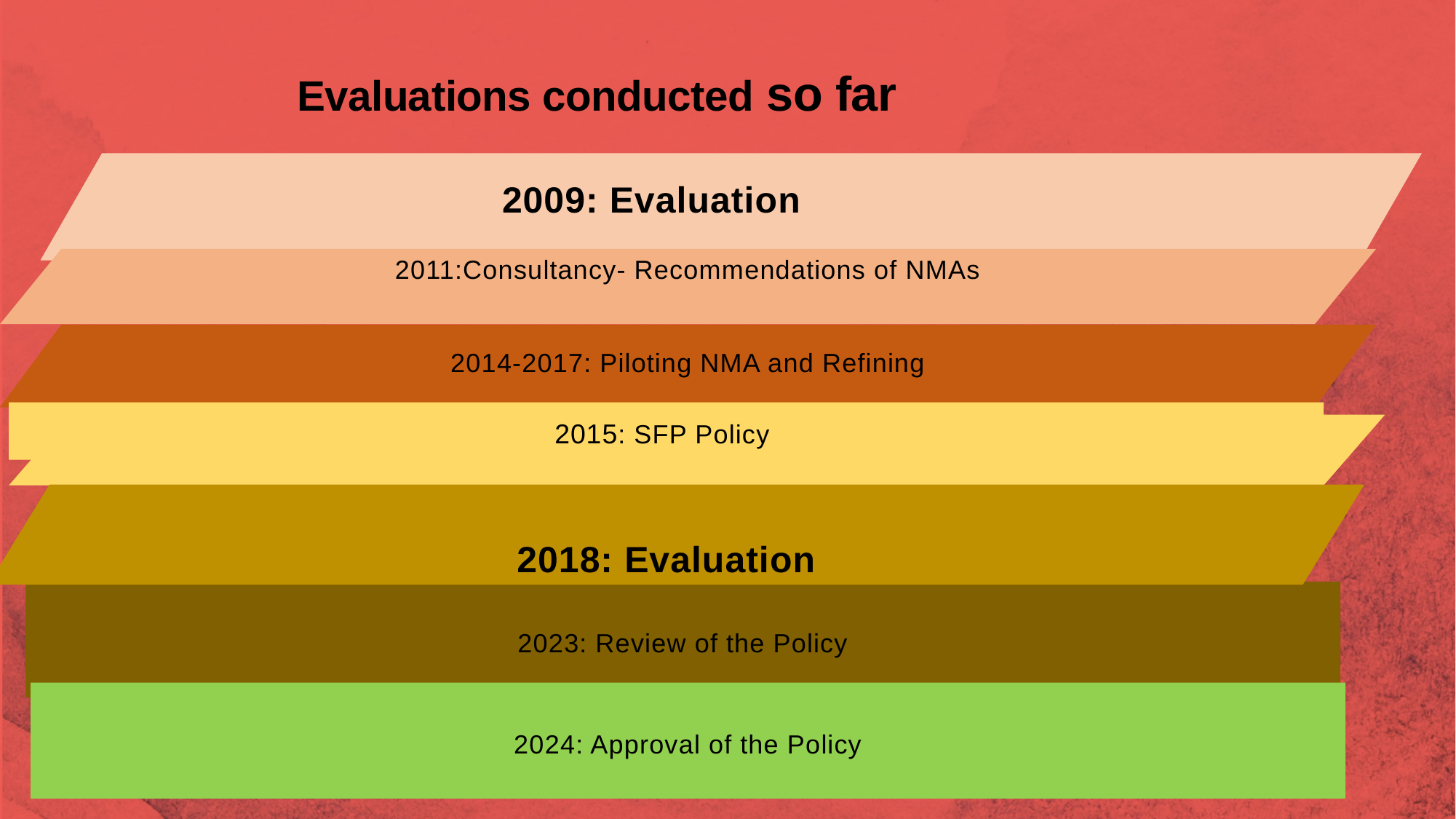

Evaluations conducted so far

2009: Evaluation

2011:Consultancy- Recommendations of NMAs

2014-2017: Piloting NMA and Refining

2015: SFP Policy

2018: Evaluation
2023: Review of the Policy
2024: Approval of the Policy